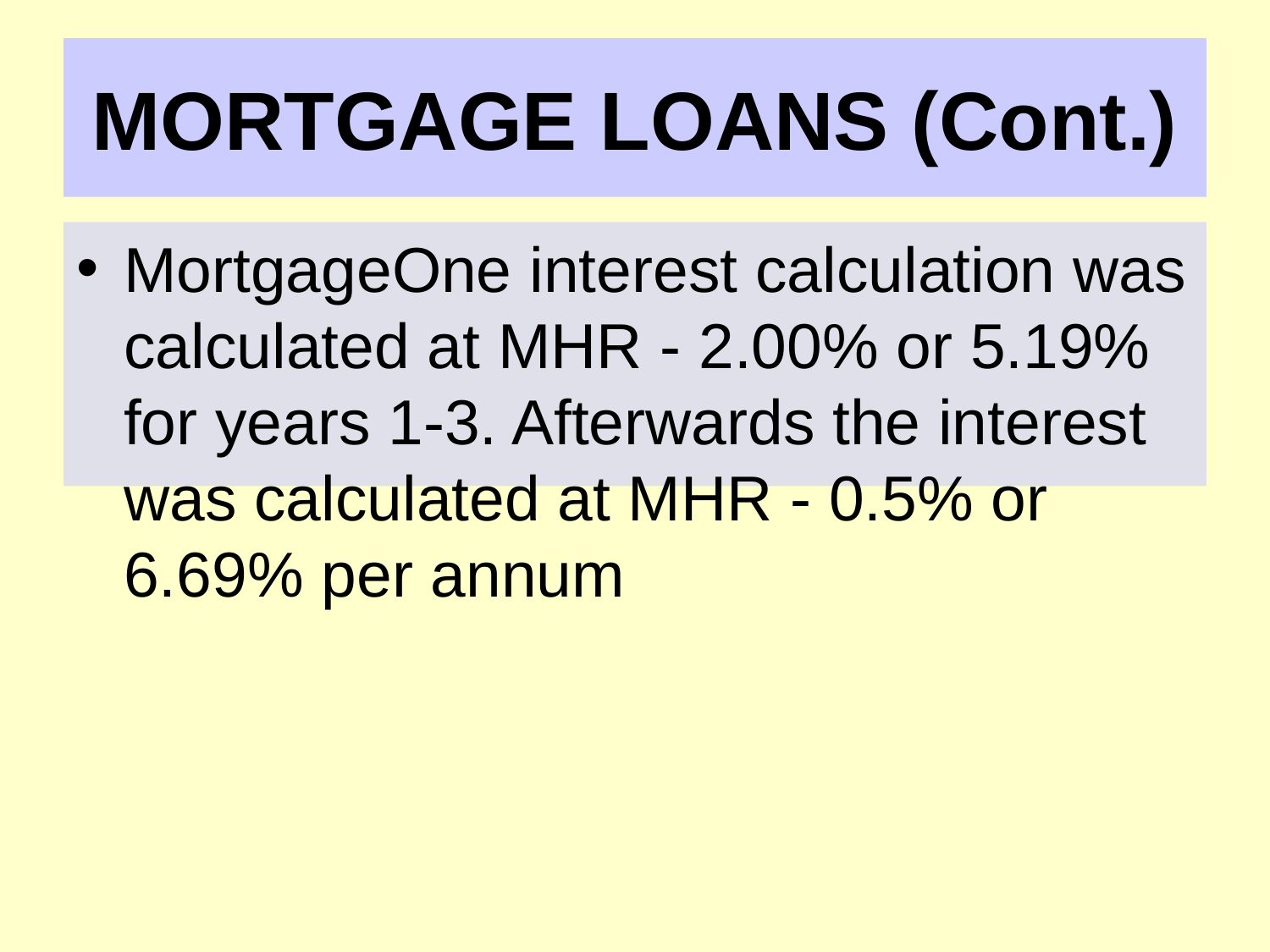

# MORTGAGE LOANS (Cont.)
MortgageOne interest calculation was calculated at MHR - 2.00% or 5.19% for years 1-3. Afterwards the interest was calculated at MHR - 0.5% or 6.69% per annum